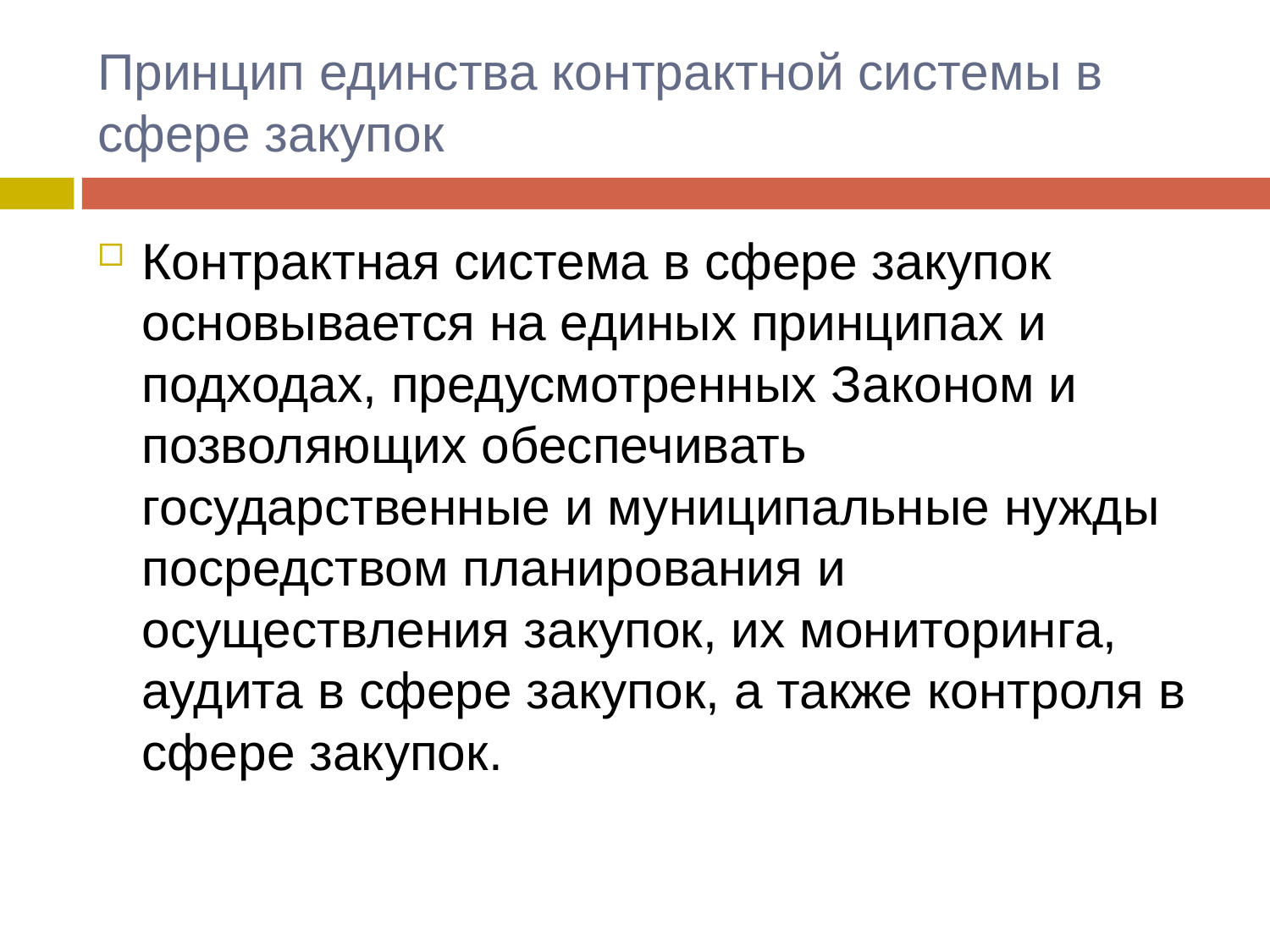

# Принцип единства контрактной системы в сфере закупок
Контрактная система в сфере закупок основывается на единых принципах и подходах, предусмотренных Законом и позволяющих обеспечивать государственные и муниципальные нужды посредством планирования и осуществления закупок, их мониторинга, аудита в сфере закупок, а также контроля в сфере закупок.